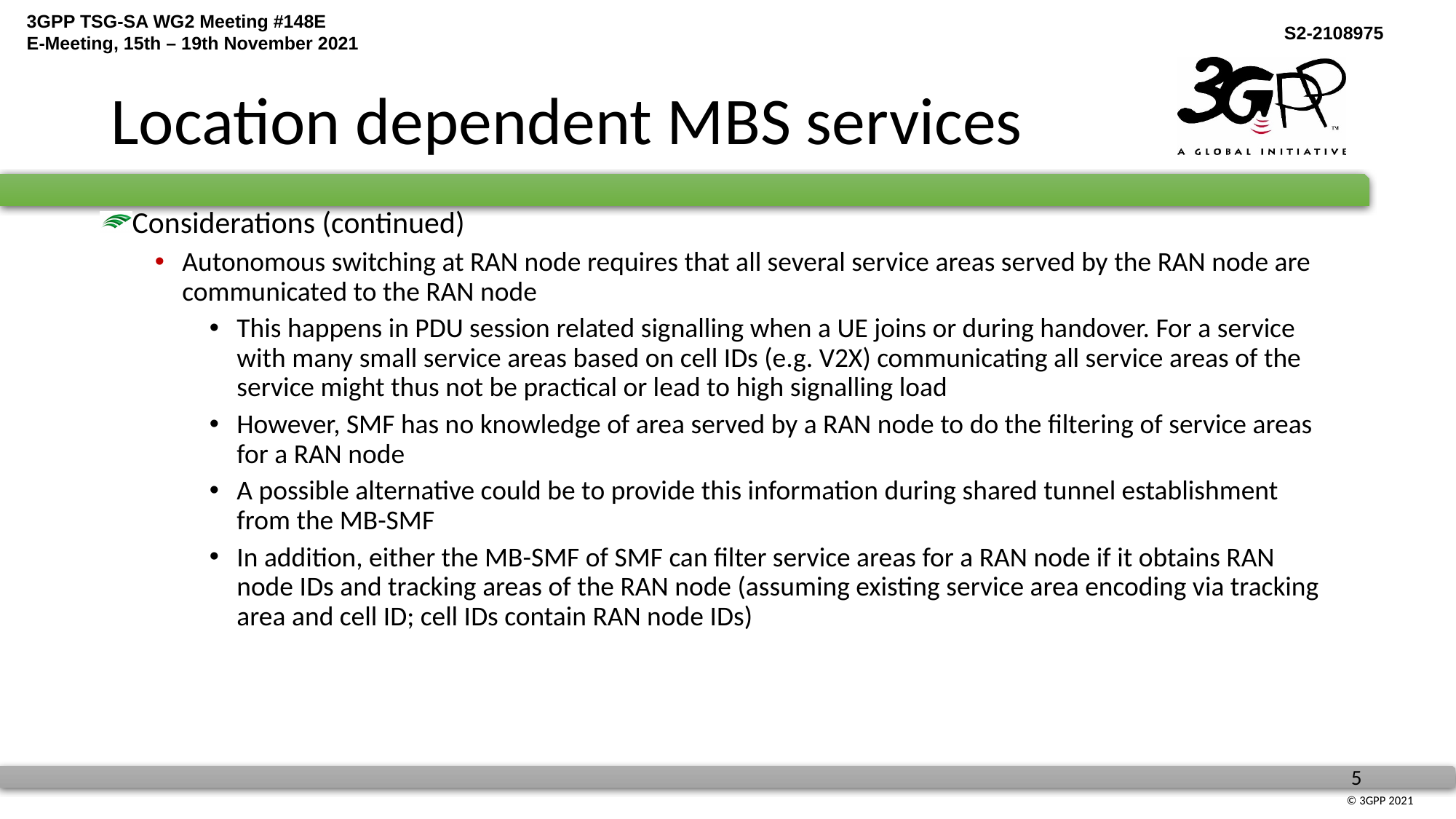

# Location dependent MBS services
Considerations (continued)
Autonomous switching at RAN node requires that all several service areas served by the RAN node are communicated to the RAN node
This happens in PDU session related signalling when a UE joins or during handover. For a service with many small service areas based on cell IDs (e.g. V2X) communicating all service areas of the service might thus not be practical or lead to high signalling load
However, SMF has no knowledge of area served by a RAN node to do the filtering of service areas for a RAN node
A possible alternative could be to provide this information during shared tunnel establishment from the MB-SMF
In addition, either the MB-SMF of SMF can filter service areas for a RAN node if it obtains RAN node IDs and tracking areas of the RAN node (assuming existing service area encoding via tracking area and cell ID; cell IDs contain RAN node IDs)